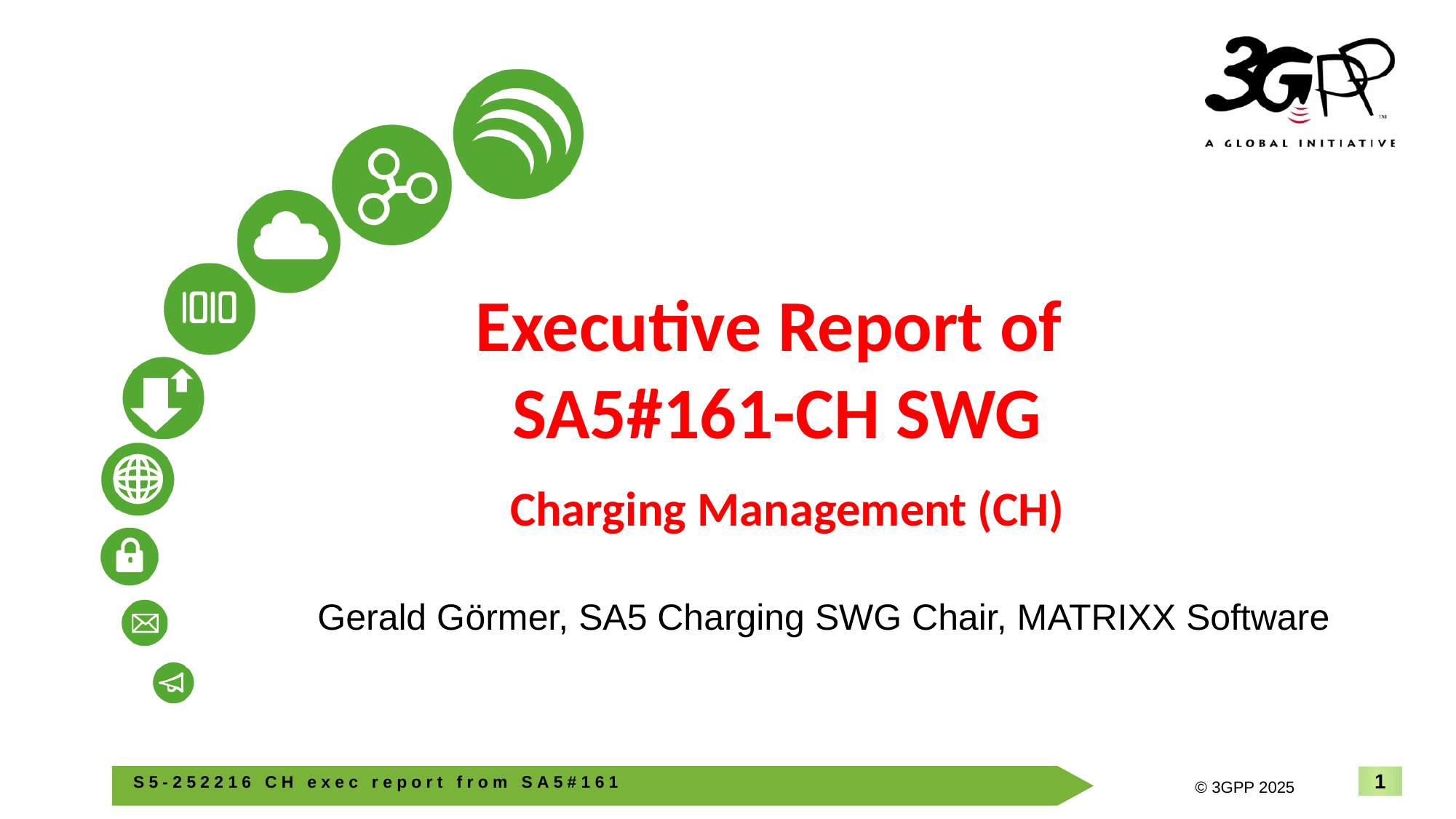

# Executive Report of SA5#161-CH SWG Charging Management (CH)
Gerald Görmer, SA5 Charging SWG Chair, MATRIXX Software